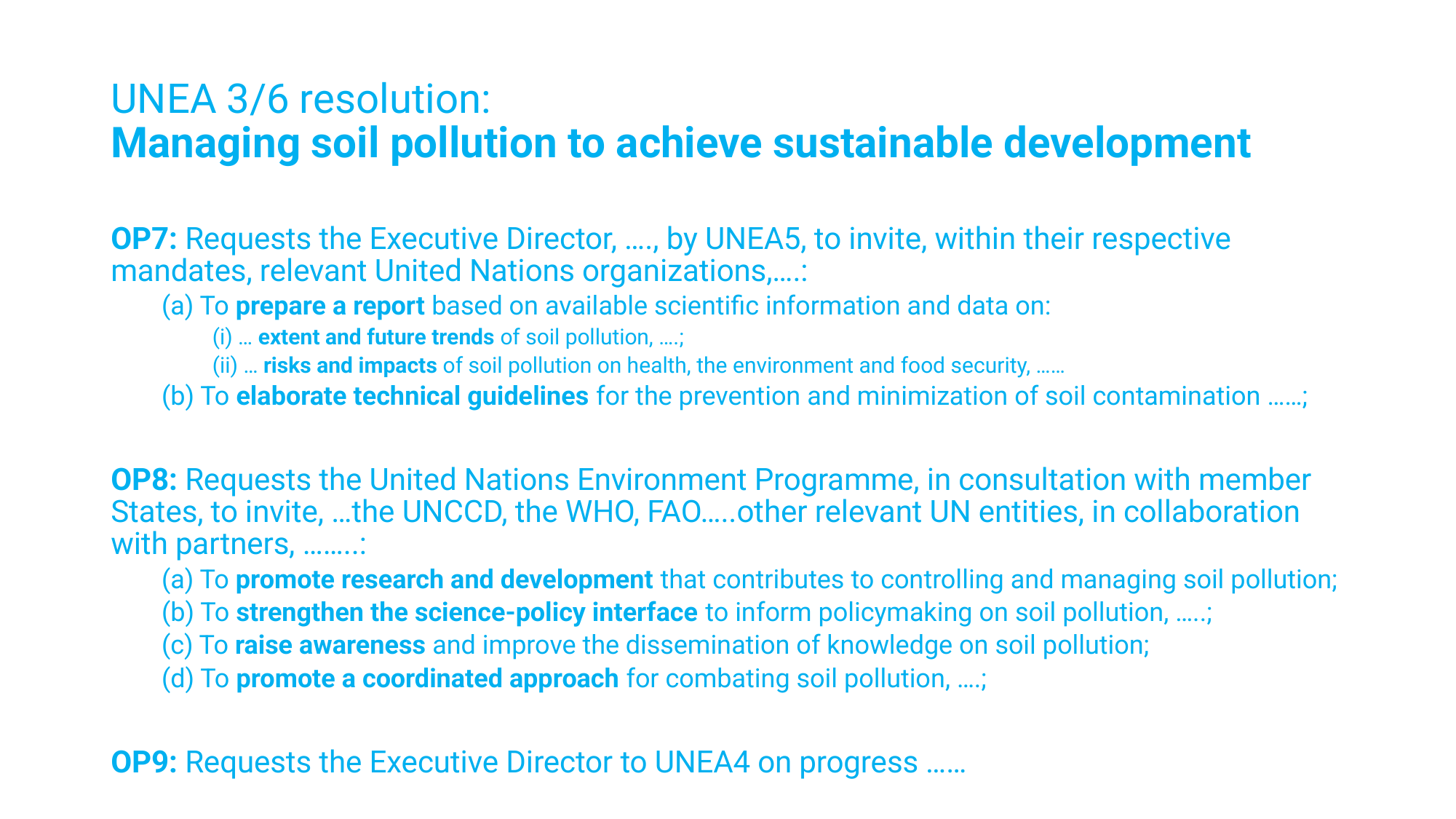

# UNEA 3/6 resolution: Managing soil pollution to achieve sustainable development
OP7: Requests the Executive Director, …., by UNEA5, to invite, within their respective mandates, relevant United Nations organizations,….:
(a) To prepare a report based on available scientific information and data on:
(i) … extent and future trends of soil pollution, ….;
(ii) … risks and impacts of soil pollution on health, the environment and food security, ……
(b) To elaborate technical guidelines for the prevention and minimization of soil contamination ……;

OP8: Requests the United Nations Environment Programme, in consultation with member States, to invite, …the UNCCD, the WHO, FAO…..other relevant UN entities, in collaboration with partners, ……..:
(a) To promote research and development that contributes to controlling and managing soil pollution;
(b) To strengthen the science-policy interface to inform policymaking on soil pollution, …..;
(c) To raise awareness and improve the dissemination of knowledge on soil pollution;
(d) To promote a coordinated approach for combating soil pollution, ….;

OP9: Requests the Executive Director to UNEA4 on progress ……